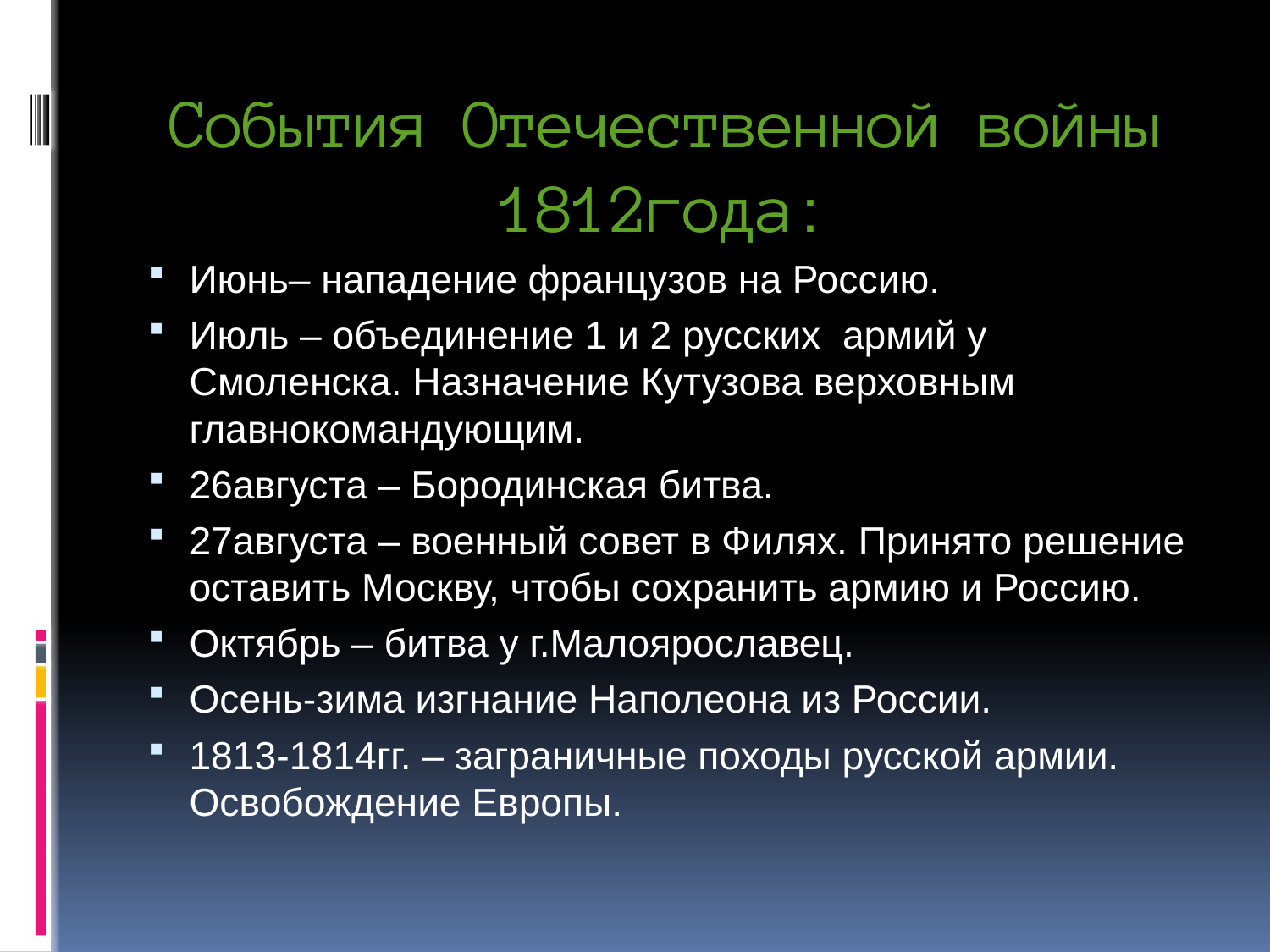

# События Отечественной войны 1812года:
Июнь– нападение французов на Россию.
Июль – объединение 1 и 2 русских  армий у Смоленска. Назначение Кутузова верховным главнокомандующим.
26августа – Бородинская битва.
27августа – военный совет в Филях. Принято решение оставить Москву, чтобы сохранить армию и Россию.
Октябрь – битва у г.Малоярославец.
Осень-зима изгнание Наполеона из России.
1813-1814гг. – заграничные походы русской армии. Освобождение Европы.